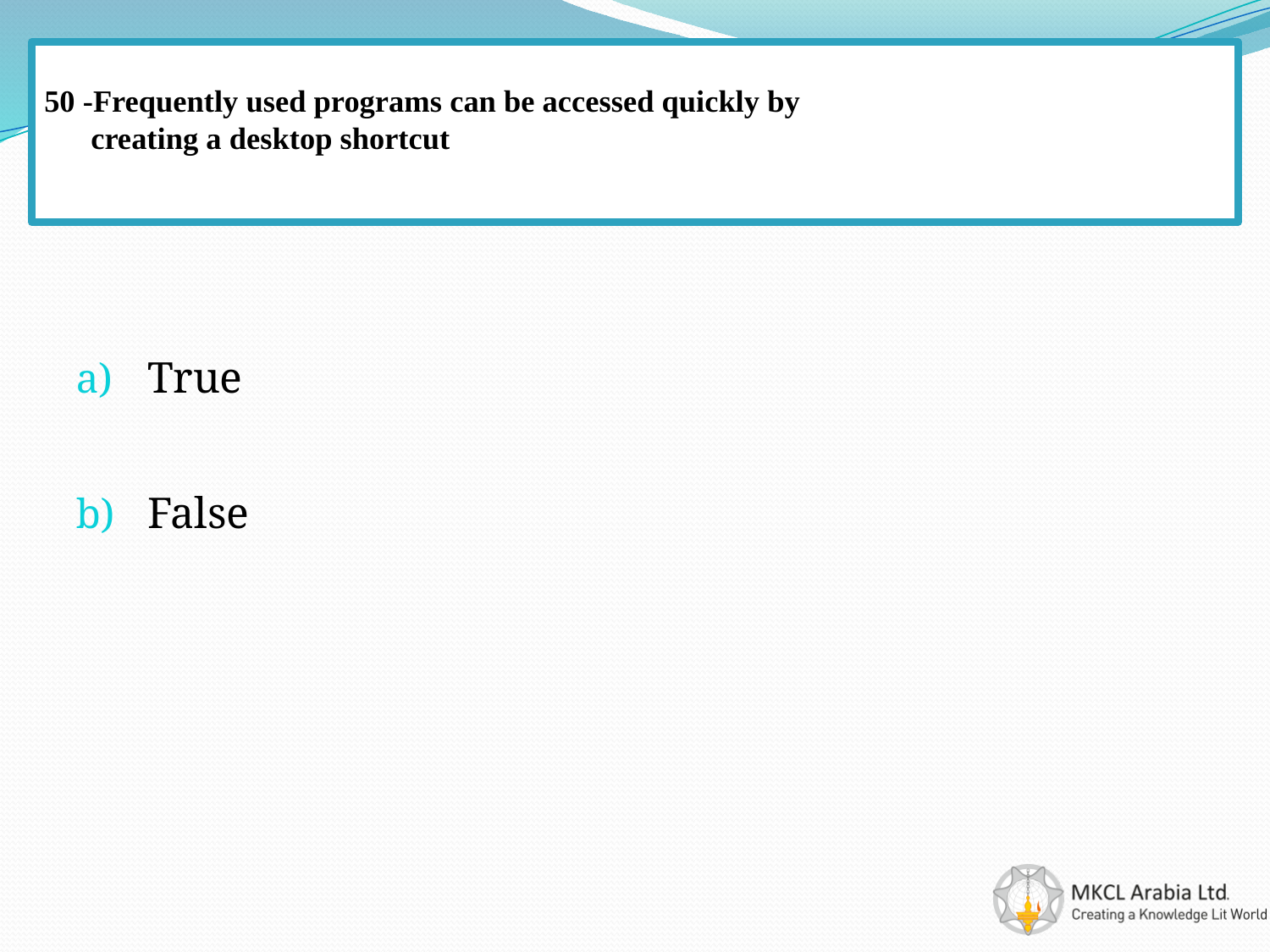

# 50 -Frequently used programs can be accessed quickly by creating a desktop shortcut
True
False